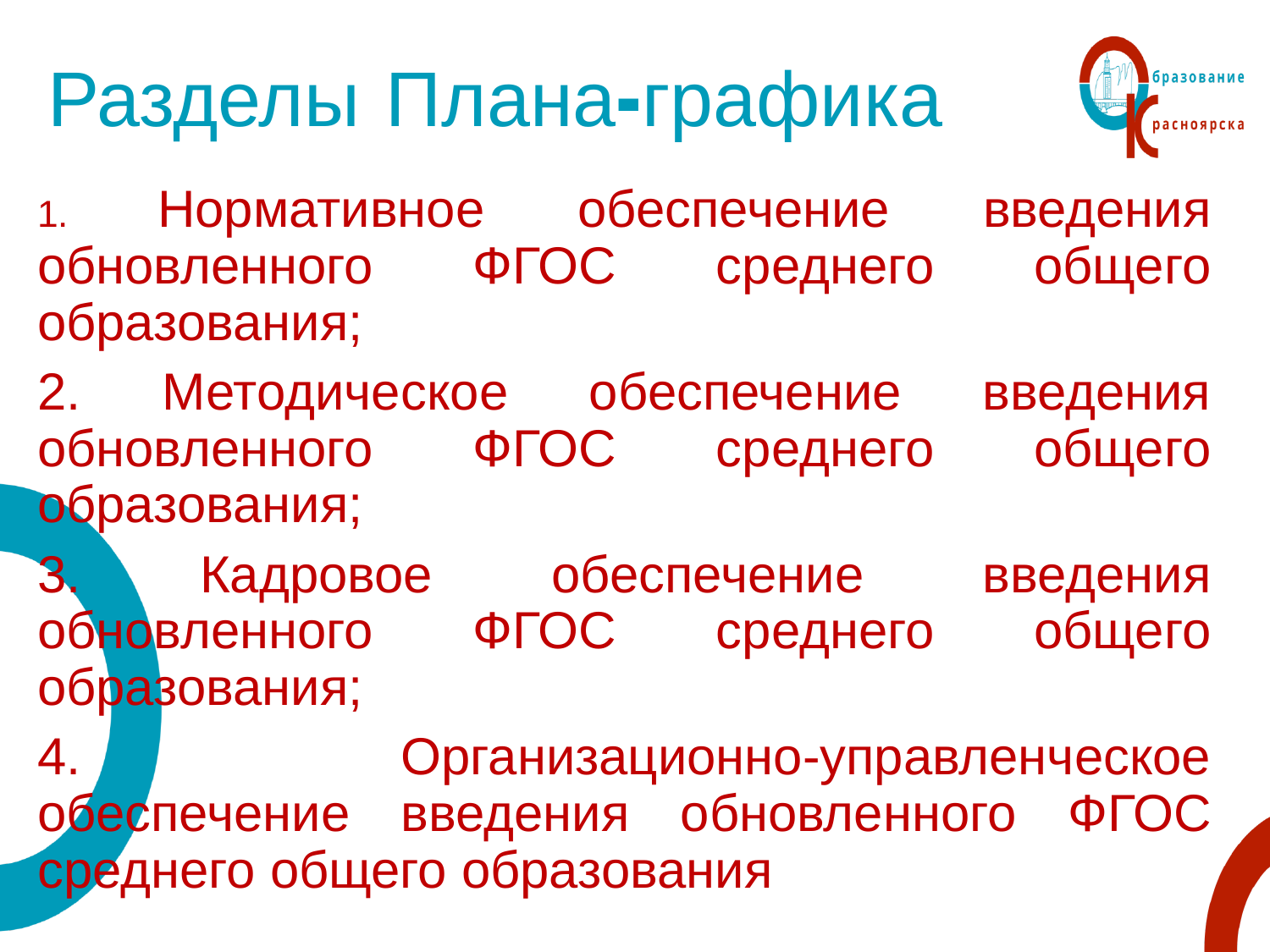

# Разделы Плана-графика
1. Нормативное обеспечение введения обновленного ФГОС среднего общего образования;
2. Методическое обеспечение введения обновленного ФГОС среднего общего образования;
3. Кадровое обеспечение введения обновленного ФГОС среднего общего образования;
4. Организационно-управленческое обеспечение введения обновленного ФГОС среднего общего образования